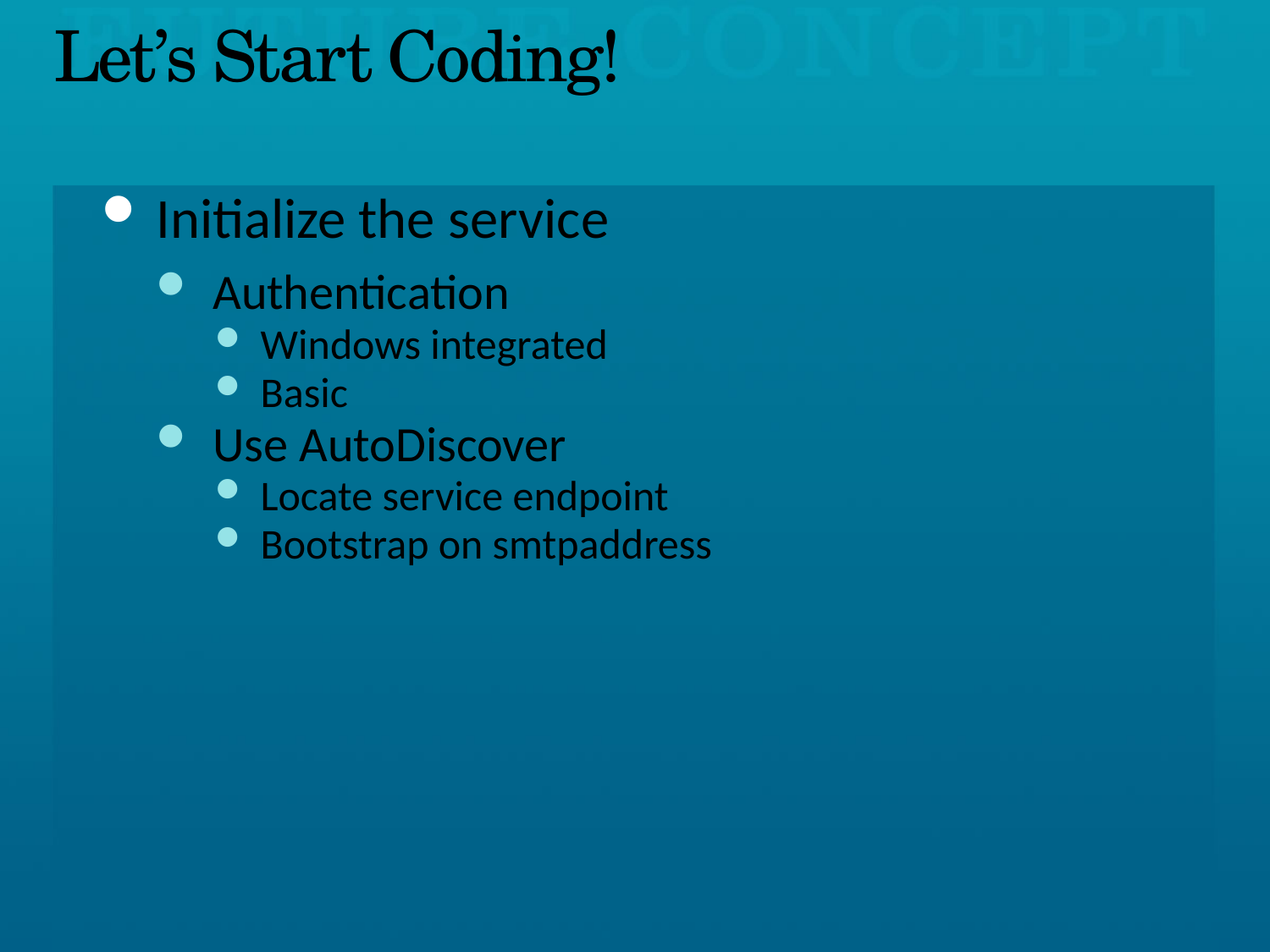

# Let’s Start Coding!
Initialize the service
Authentication
Windows integrated
Basic
Use AutoDiscover
Locate service endpoint
Bootstrap on smtpaddress